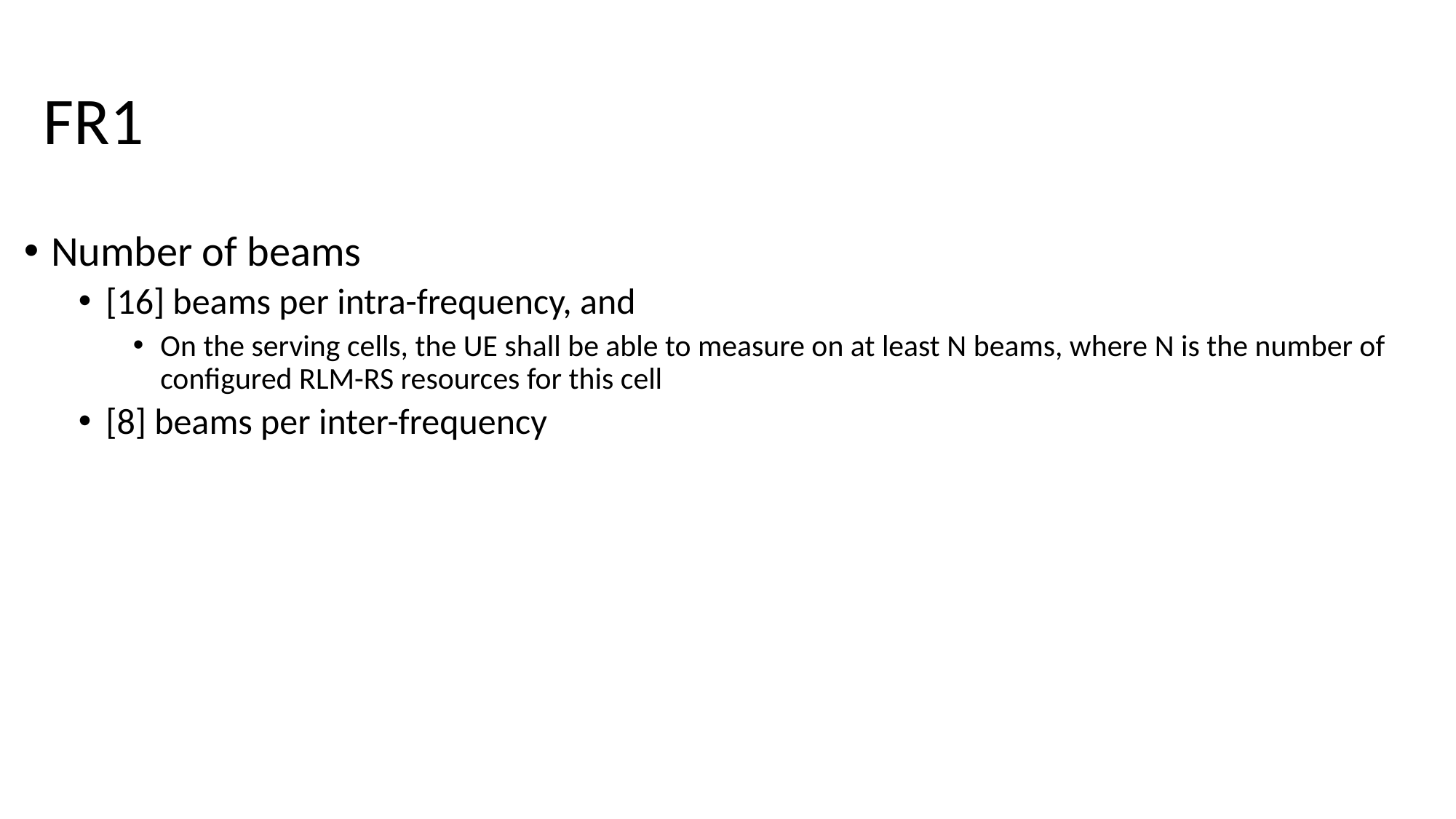

# FR1
Number of beams
[16] beams per intra-frequency, and
On the serving cells, the UE shall be able to measure on at least N beams, where N is the number of configured RLM-RS resources for this cell
[8] beams per inter-frequency